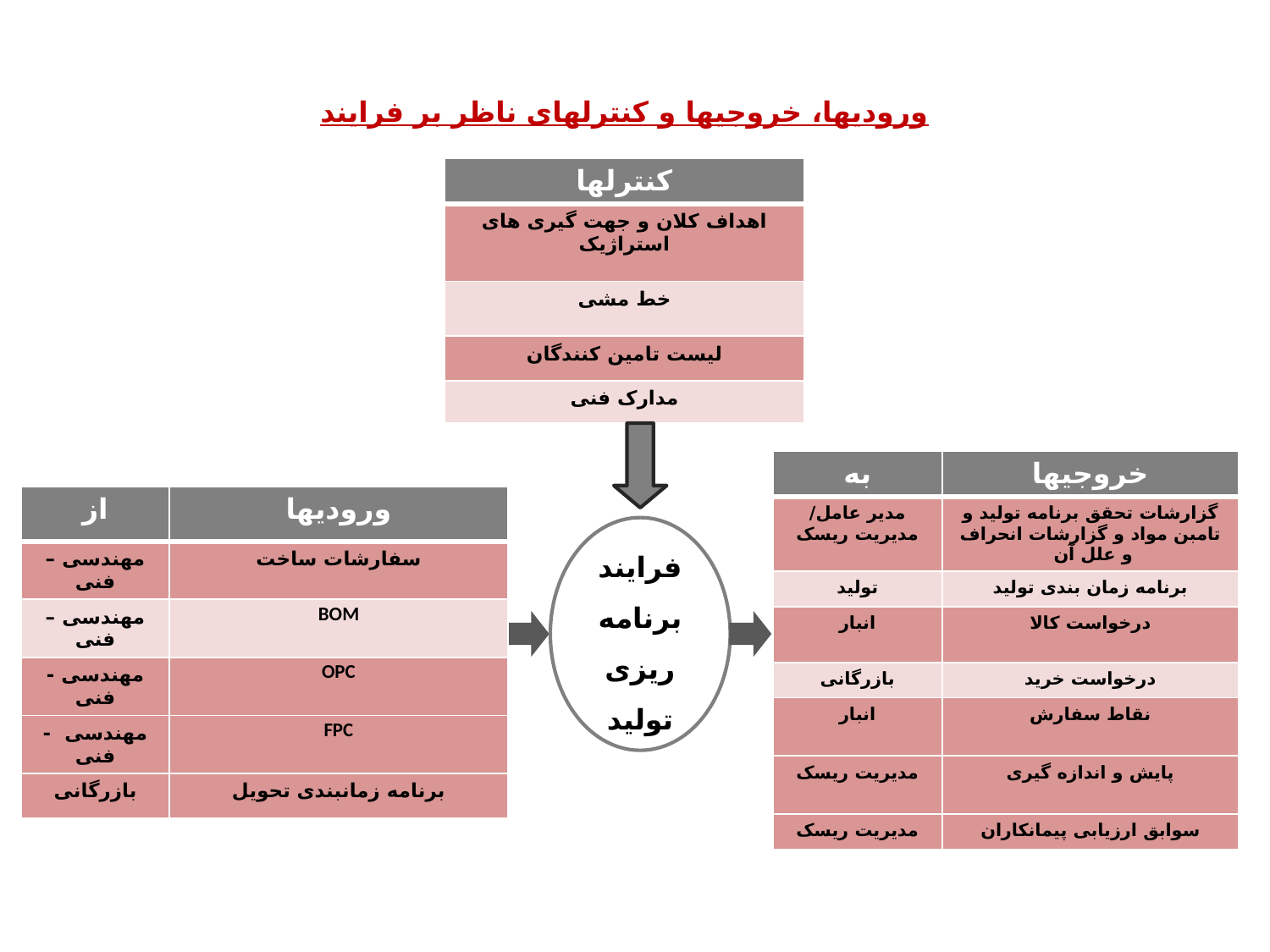

# ورودیها، خروجیها و کنترلهای ناظر بر فرایند
| کنترلها |
| --- |
| اهداف کلان و جهت گیری های استراژیک |
| خط مشی |
| لیست تامین کنندگان |
| مدارک فنی |

| به | خروجیها |
| --- | --- |
| مدیر عامل/ مدیریت ریسک | گزارشات تحقق برنامه تولید و تامبن مواد و گزارشات انحراف و علل آن |
| تولید | برنامه زمان بندی تولید |
| انبار | درخواست کالا |
| بازرگانی | درخواست خرید |
| انبار | نقاط سفارش |
| مدیریت ریسک | پایش و اندازه گیری |
| مدیریت ریسک | سوابق ارزیابی پیمانکاران |
| از | ورودیها |
| --- | --- |
| مهندسی – فنی | سفارشات ساخت |
| مهندسی – فنی | BOM |
| مهندسی - فنی | OPC |
| مهندسی - فنی | FPC |
| بازرگانی | برنامه زمانبندی تحویل |
فرایند برنامه ریزی تولید